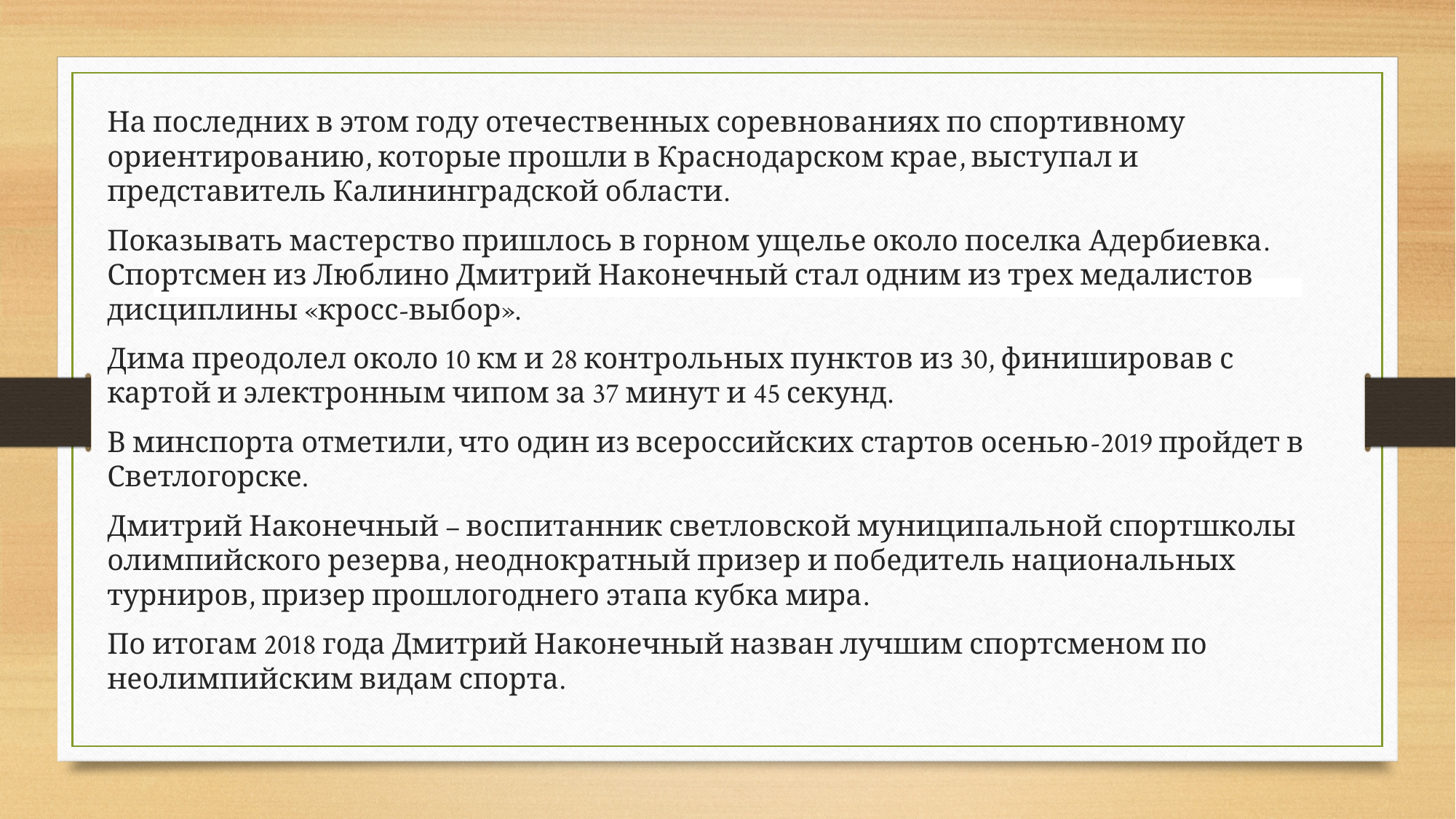

На последних в этом году отечественных соревнованиях по спортивному ориентированию, которые прошли в Краснодарском крае, выступал и представитель Калининградской области.
Показывать мастерство пришлось в горном ущелье около поселка Адербиевка. Спортсмен из Люблино Дмитрий Наконечный стал одним из трех медалистов дисциплины «кросс-выбор».
Дима преодолел около 10 км и 28 контрольных пунктов из 30, финишировав с картой и электронным чипом за 37 минут и 45 секунд.
В минспорта отметили, что один из всероссийских стартов осенью-2019 пройдет в Светлогорске.
Дмитрий Наконечный – воспитанник светловской муниципальной спортшколы олимпийского резерва, неоднократный призер и победитель национальных турниров, призер прошлогоднего этапа кубка мира.
По итогам 2018 года Дмитрий Наконечный назван лучшим спортсменом по неолимпийским видам спорта.